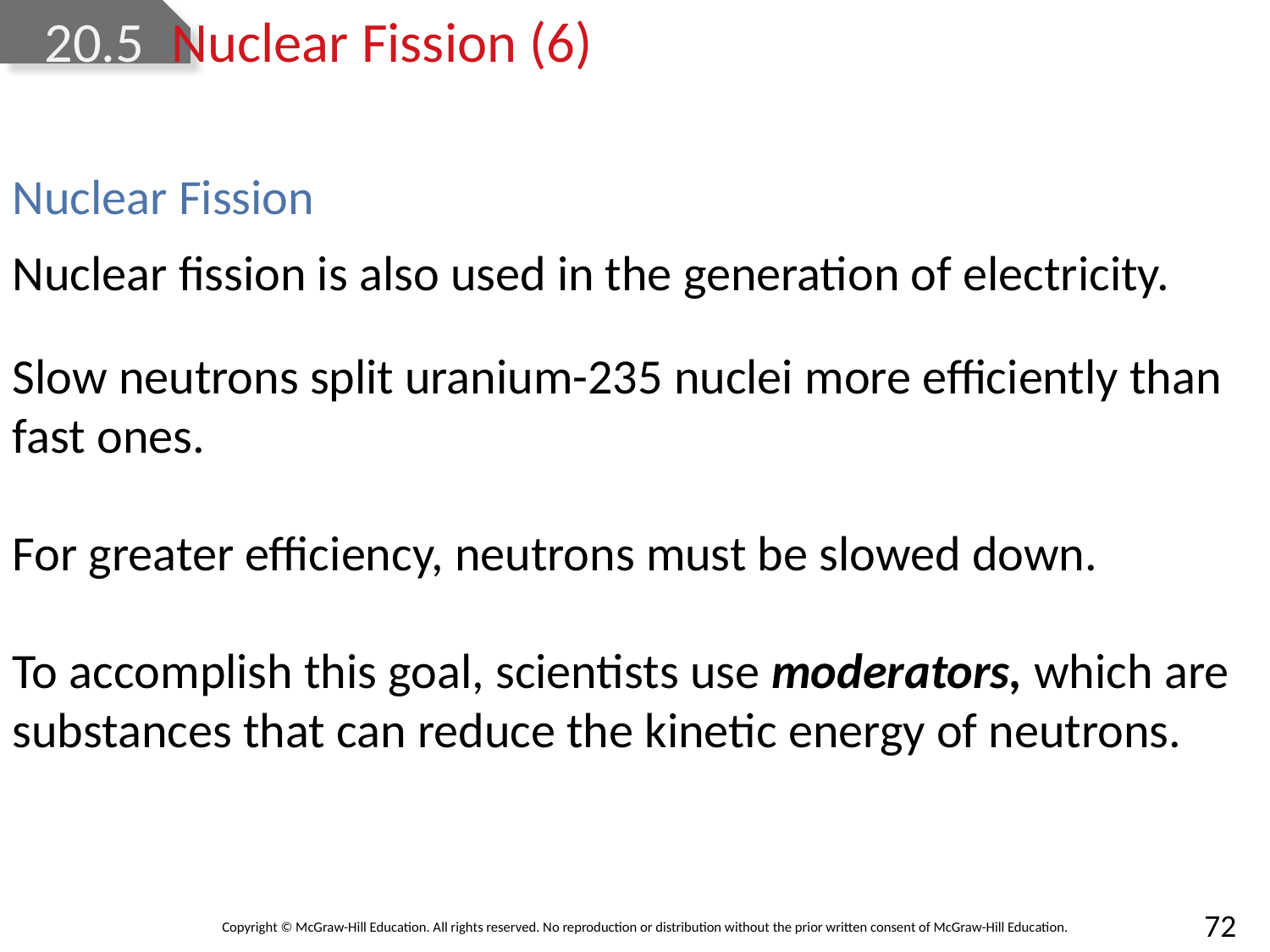

# 20.5	Nuclear Fission (6)
Nuclear Fission
Nuclear fission is also used in the generation of electricity.
Slow neutrons split uranium-235 nuclei more efficiently than fast ones.
For greater efficiency, neutrons must be slowed down.
To accomplish this goal, scientists use moderators, which are substances that can reduce the kinetic energy of neutrons.